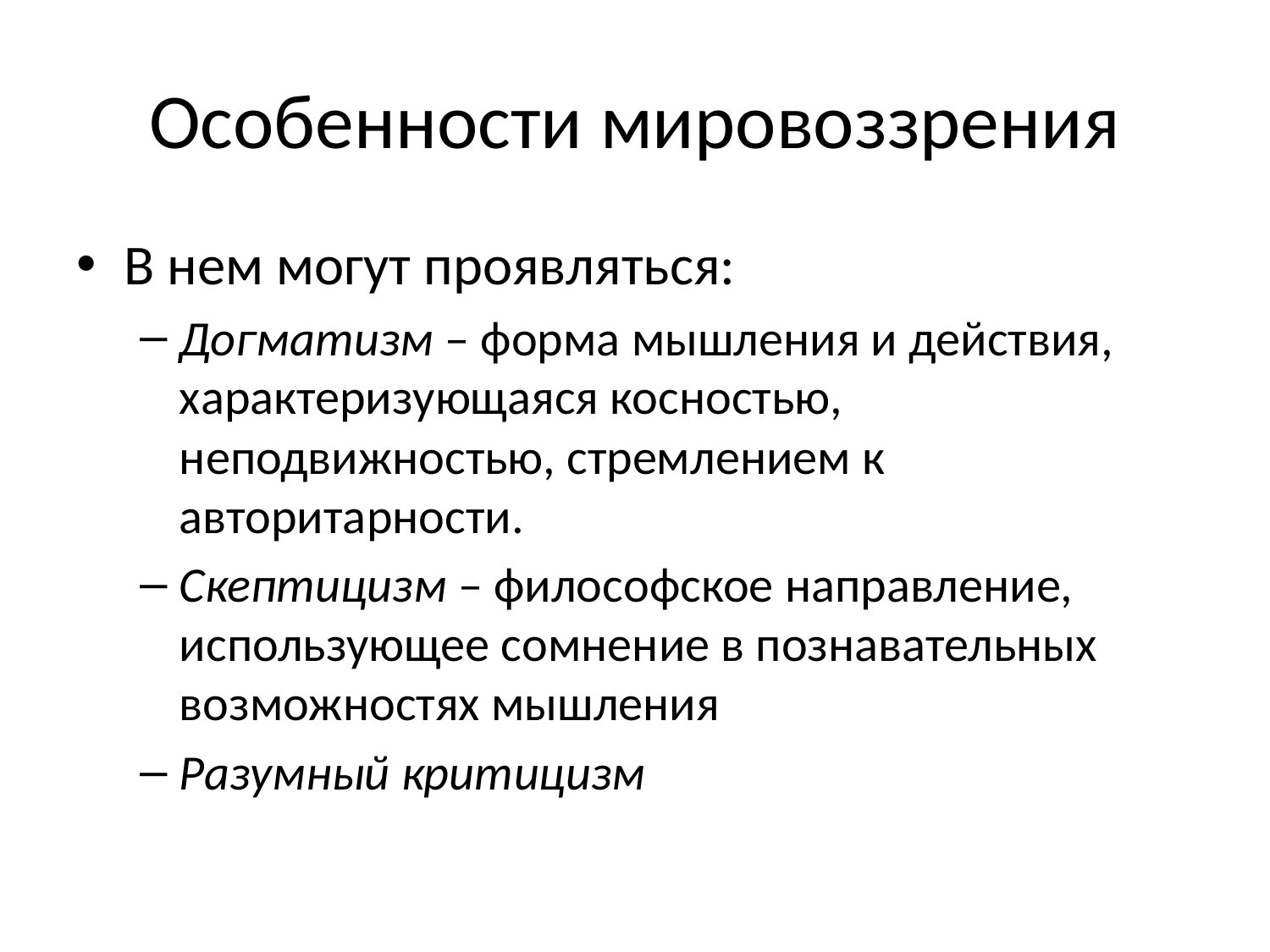

# Особенности мировоззрения
В нем могут проявляться:
Догматизм – форма мышления и действия, характеризующаяся косностью, неподвижностью, стремлением к авторитарности.
Скептицизм – философское направление, использующее сомнение в познавательных возможностях мышления
Разумный критицизм